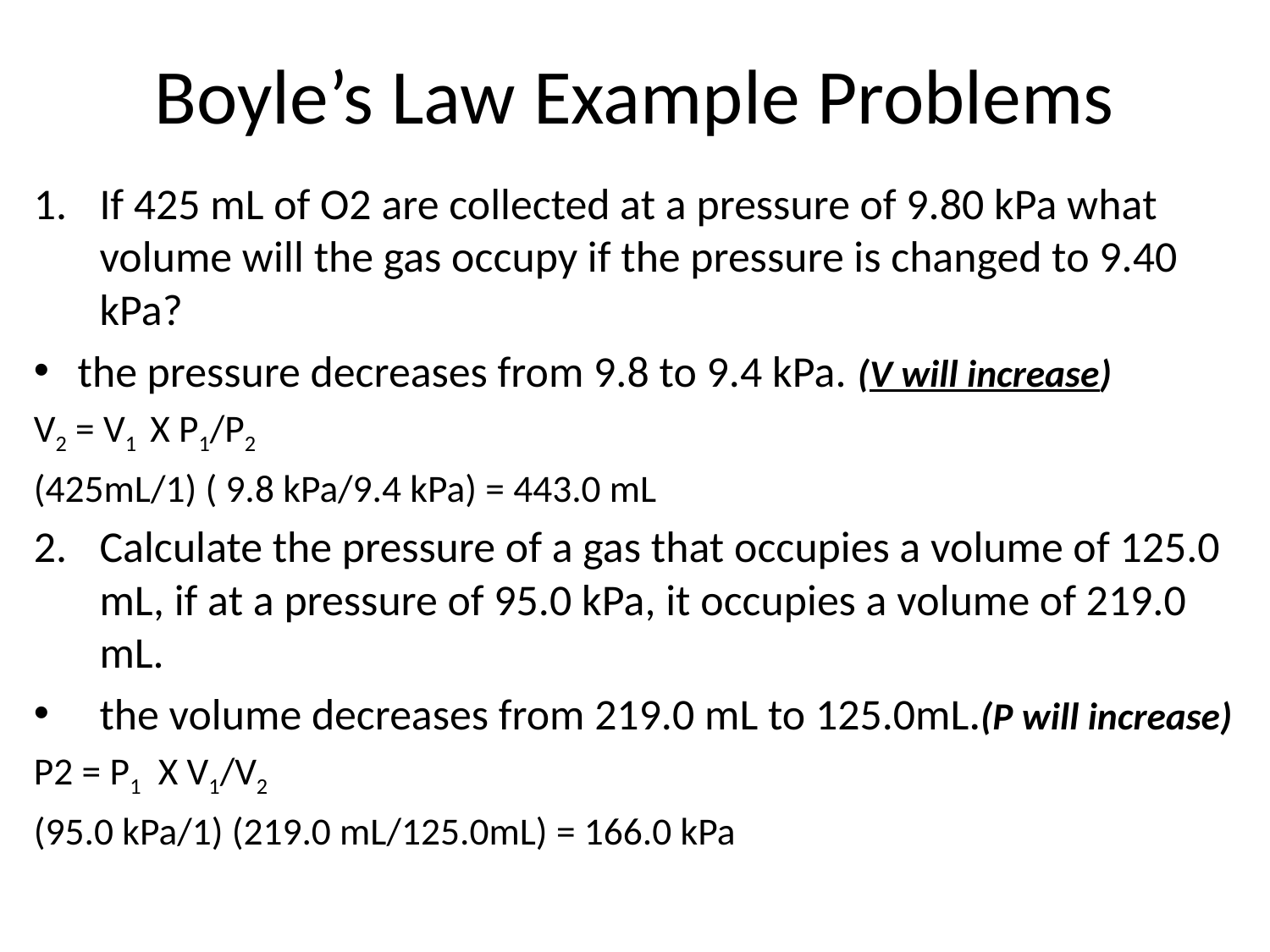

# Boyle’s Law Example Problems
If 425 mL of O2 are collected at a pressure of 9.80 kPa what volume will the gas occupy if the pressure is changed to 9.40 kPa?
the pressure decreases from 9.8 to 9.4 kPa. (V will increase)
V2 = V1  X P1/P2
(425mL/1) ( 9.8 kPa/9.4 kPa) = 443.0 mL
Calculate the pressure of a gas that occupies a volume of 125.0 mL, if at a pressure of 95.0 kPa, it occupies a volume of 219.0 mL.
the volume decreases from 219.0 mL to 125.0mL.(P will increase)
P2 = P1  X V1/V2
(95.0 kPa/1) (219.0 mL/125.0mL) = 166.0 kPa